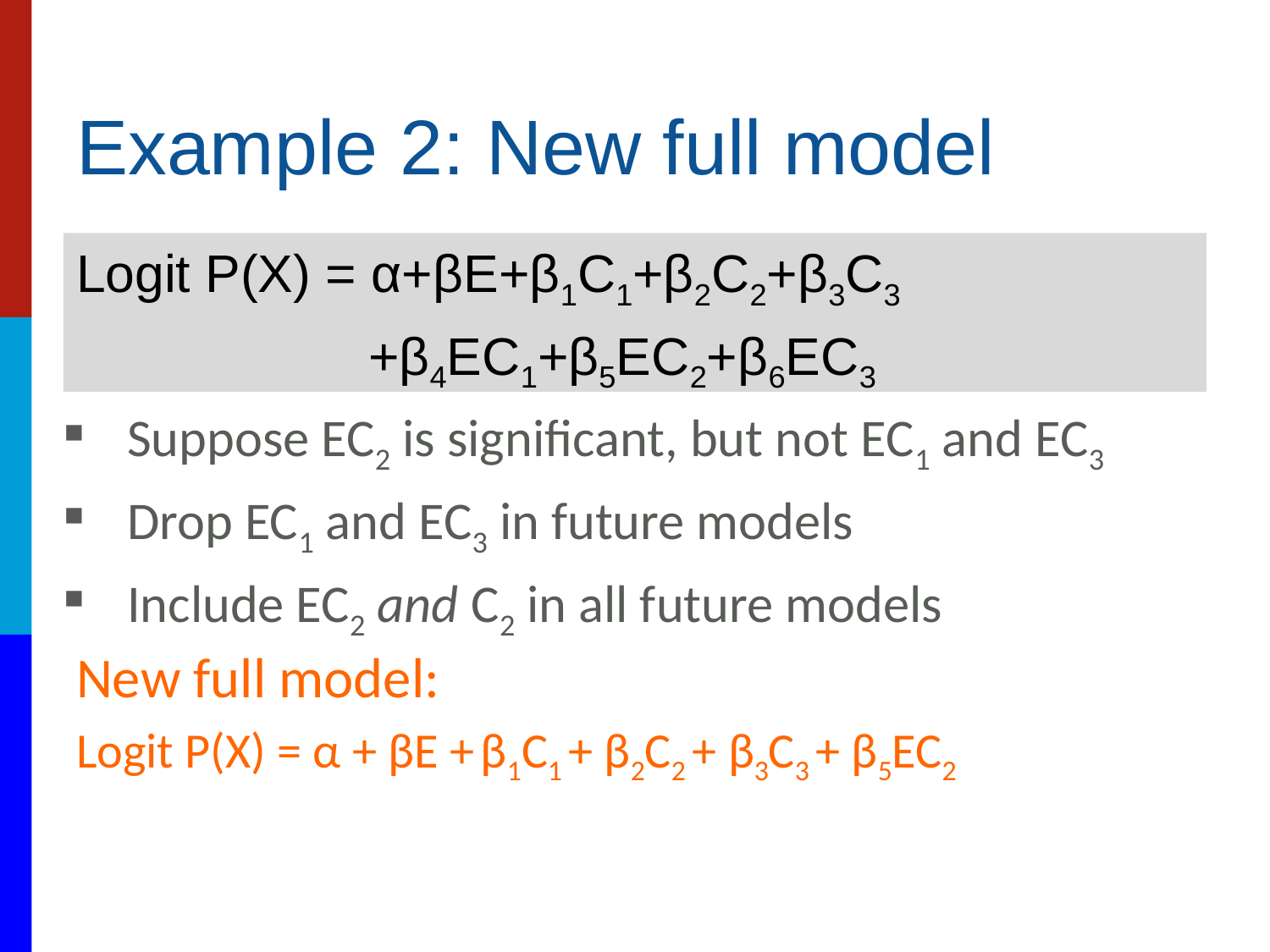

# Example 2: New full model
Logit P(X) = α+βE+β1C1+β2C2+β3C3
                    +β4EC1+β5EC2+β6EC3

Suppose EC2 is significant, but not EC1 and EC3
Drop EC1 and EC3 in future models
Include EC2 and C2 in all future models
New full model:
Logit P(X) = α + βE + β1C1 + β2C2 + β3C3 + β5EC2